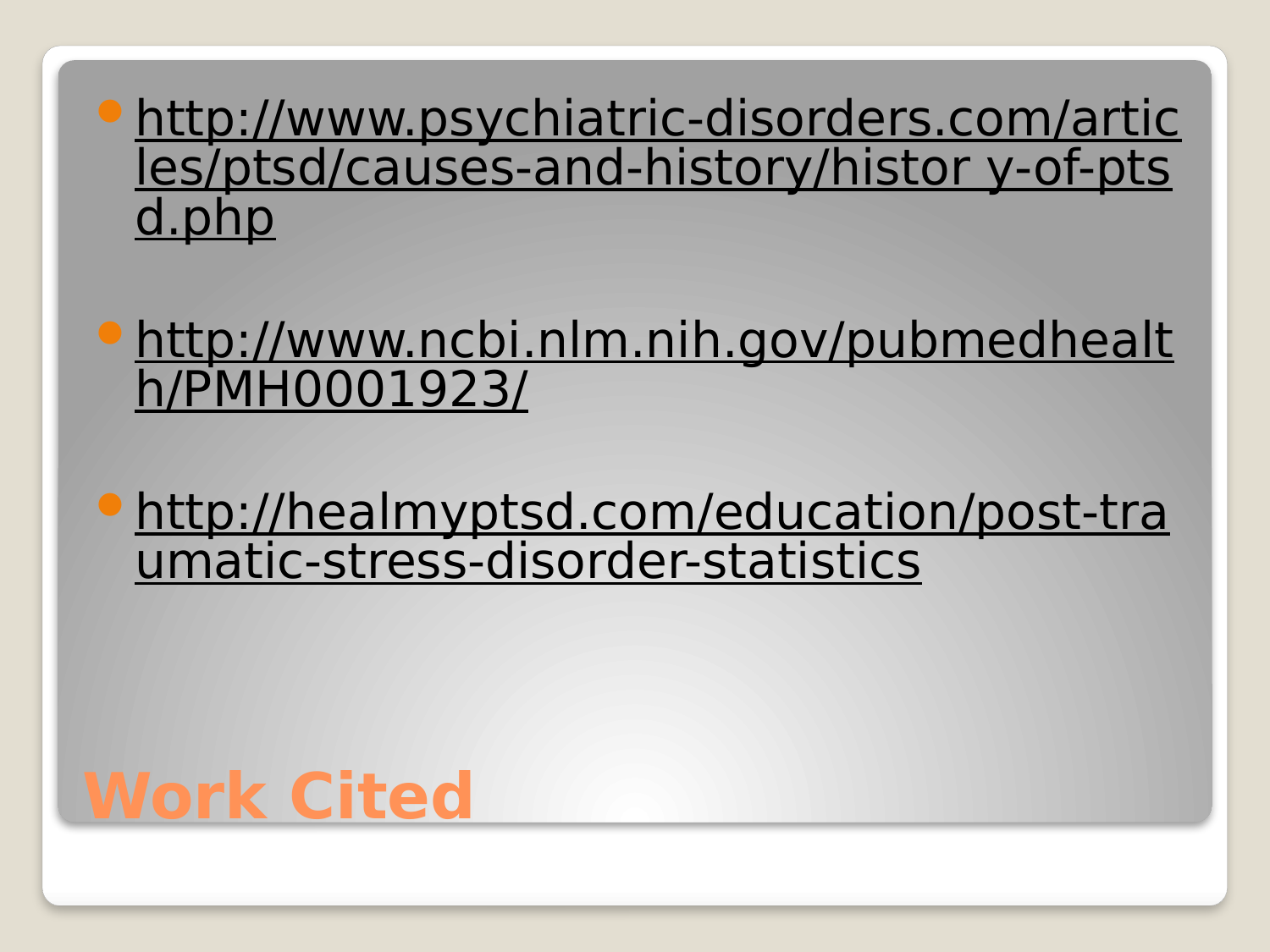

http://www.psychiatric-disorders.com/articles/ptsd/causes-and-history/histor y-of-ptsd.php
http://www.ncbi.nlm.nih.gov/pubmedhealth/PMH0001923/
http://healmyptsd.com/education/post-traumatic-stress-disorder-statistics

# Work Cited